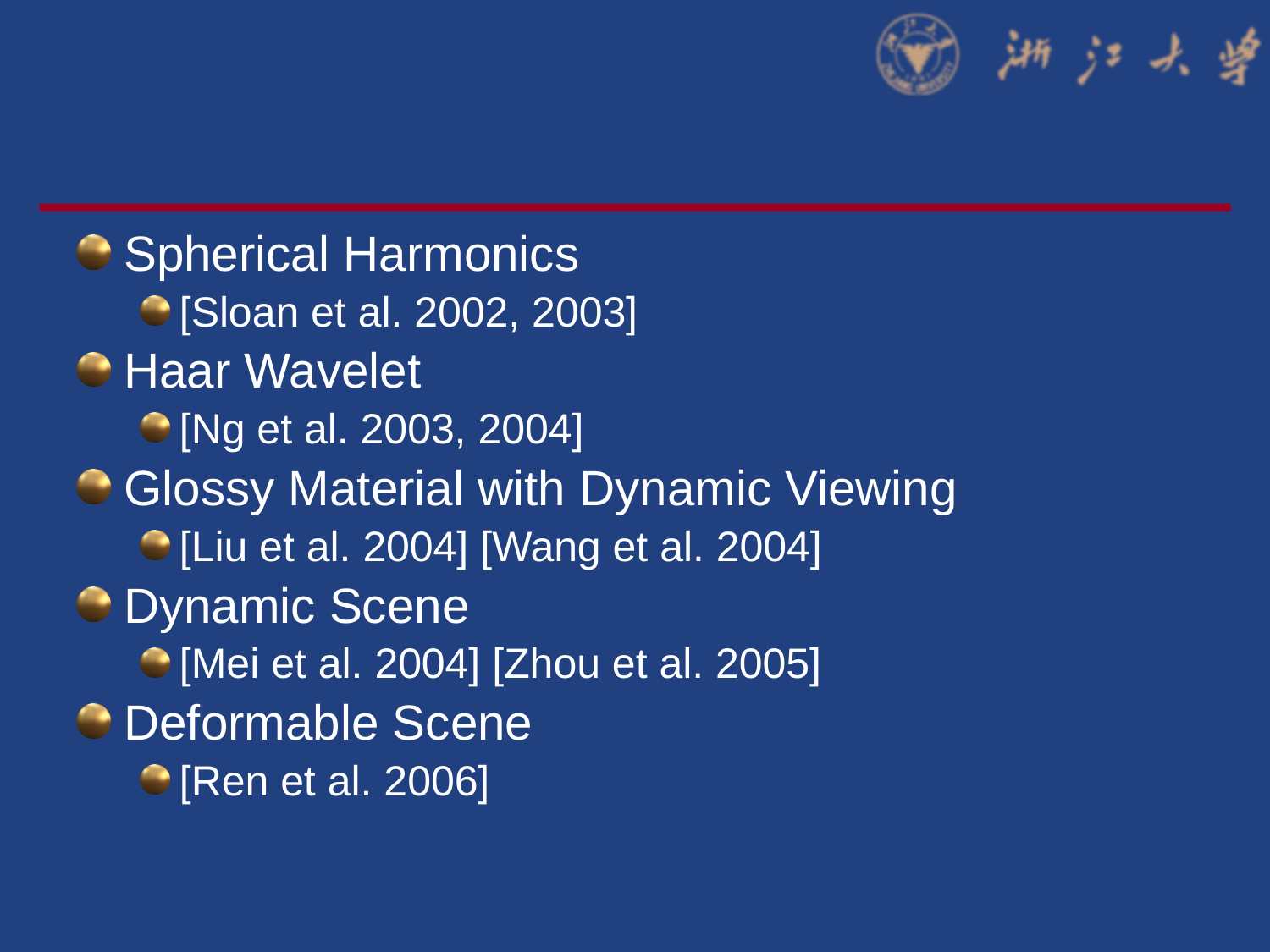

#
Spherical Harmonics
[Sloan et al. 2002, 2003]
Haar Wavelet
[Ng et al. 2003, 2004]
Glossy Material with Dynamic Viewing
[Liu et al. 2004] [Wang et al. 2004]
Dynamic Scene
[Mei et al. 2004] [Zhou et al. 2005]
Deformable Scene
[Ren et al. 2006]